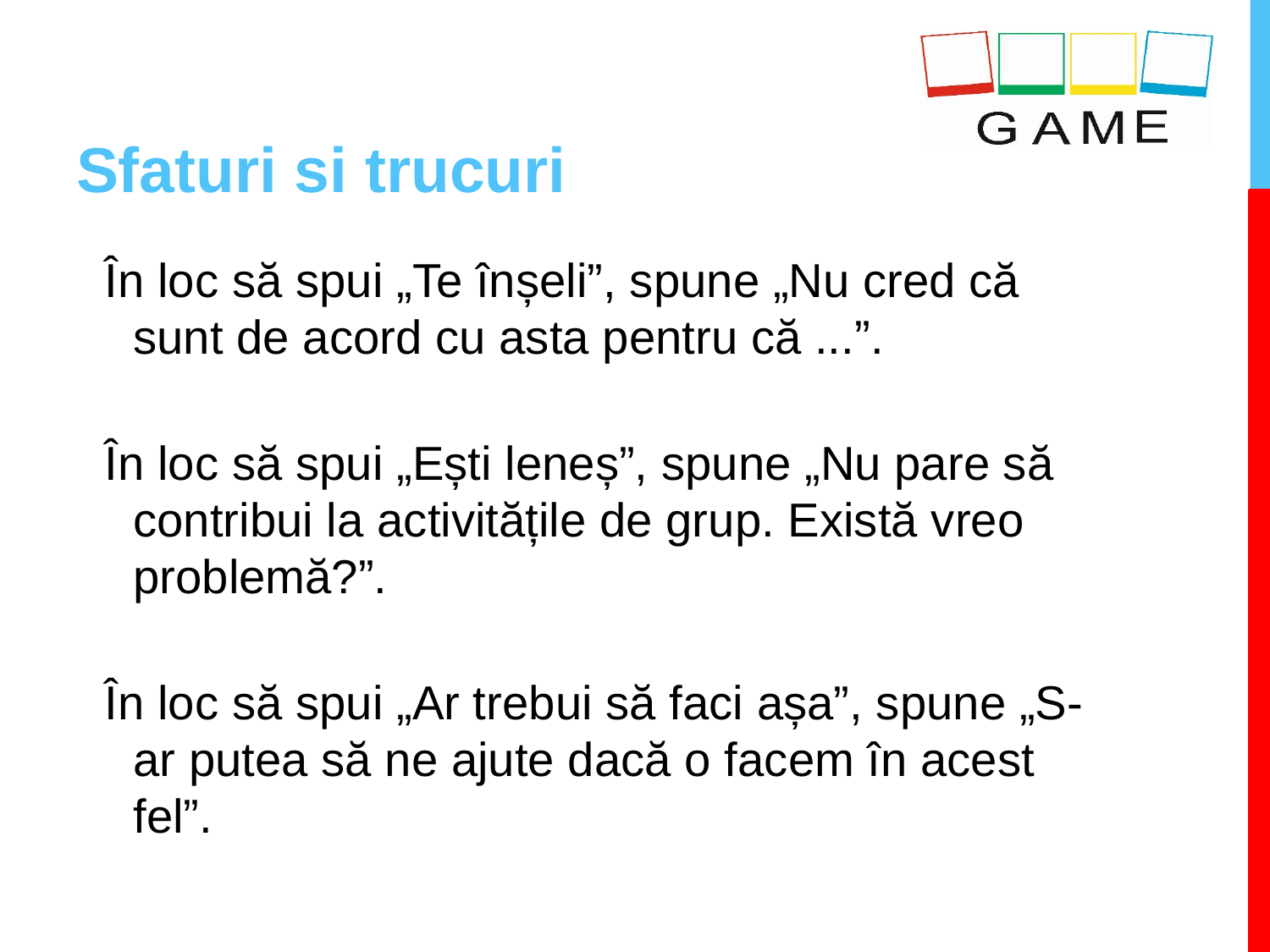

# Sfaturi si trucuri
În loc să spui „Te înșeli”, spune „Nu cred că sunt de acord cu asta pentru că ...”.

În loc să spui „Ești leneș”, spune „Nu pare să contribui la activitățile de grup. Există vreo problemă?”.

În loc să spui „Ar trebui să faci așa”, spune „S-ar putea să ne ajute dacă o facem în acest fel”.